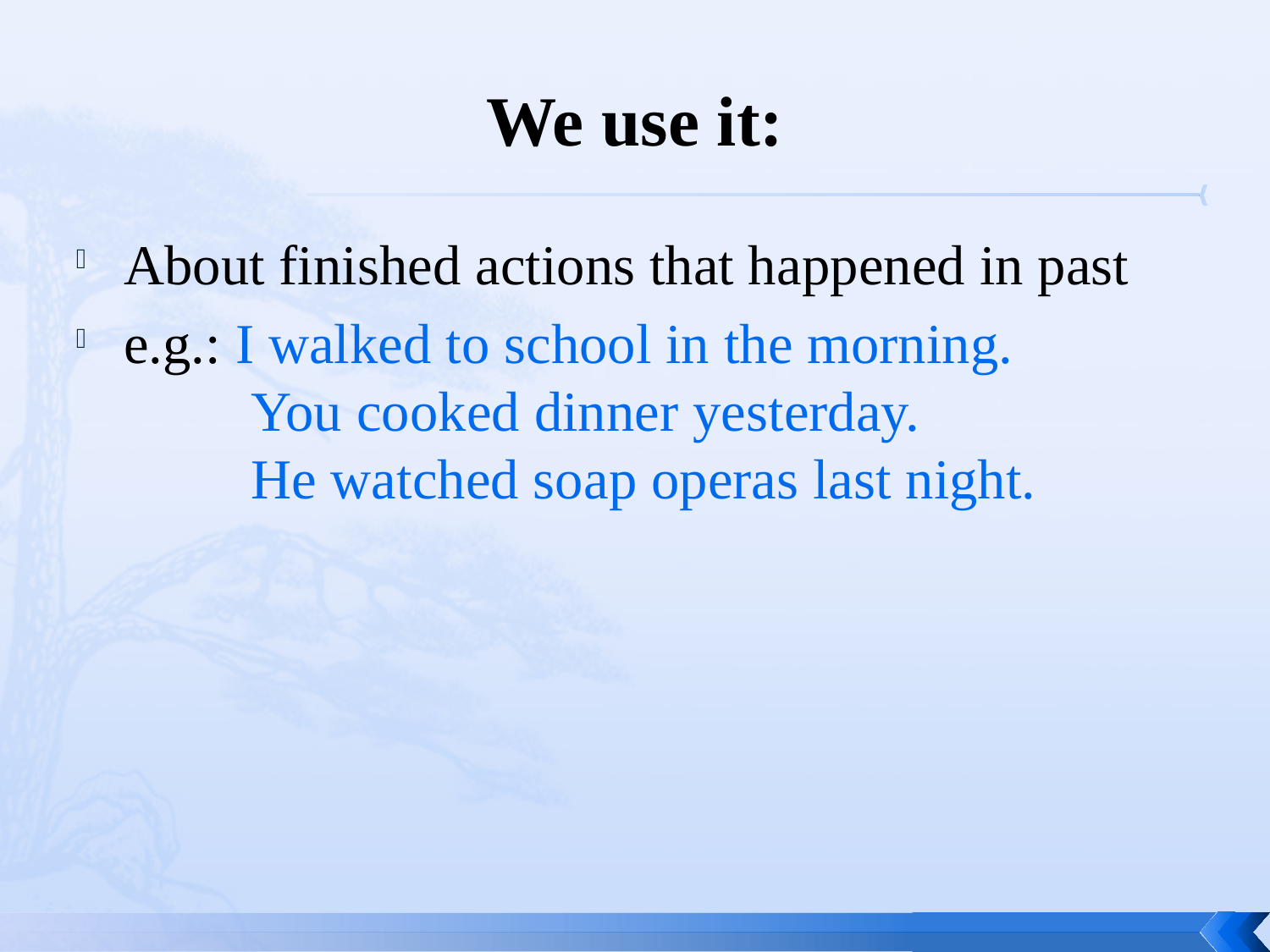

# We use it:
About finished actions that happened in past
e.g.: I walked to school in the morning.
	You cooked dinner yesterday.
	He watched soap operas last night.